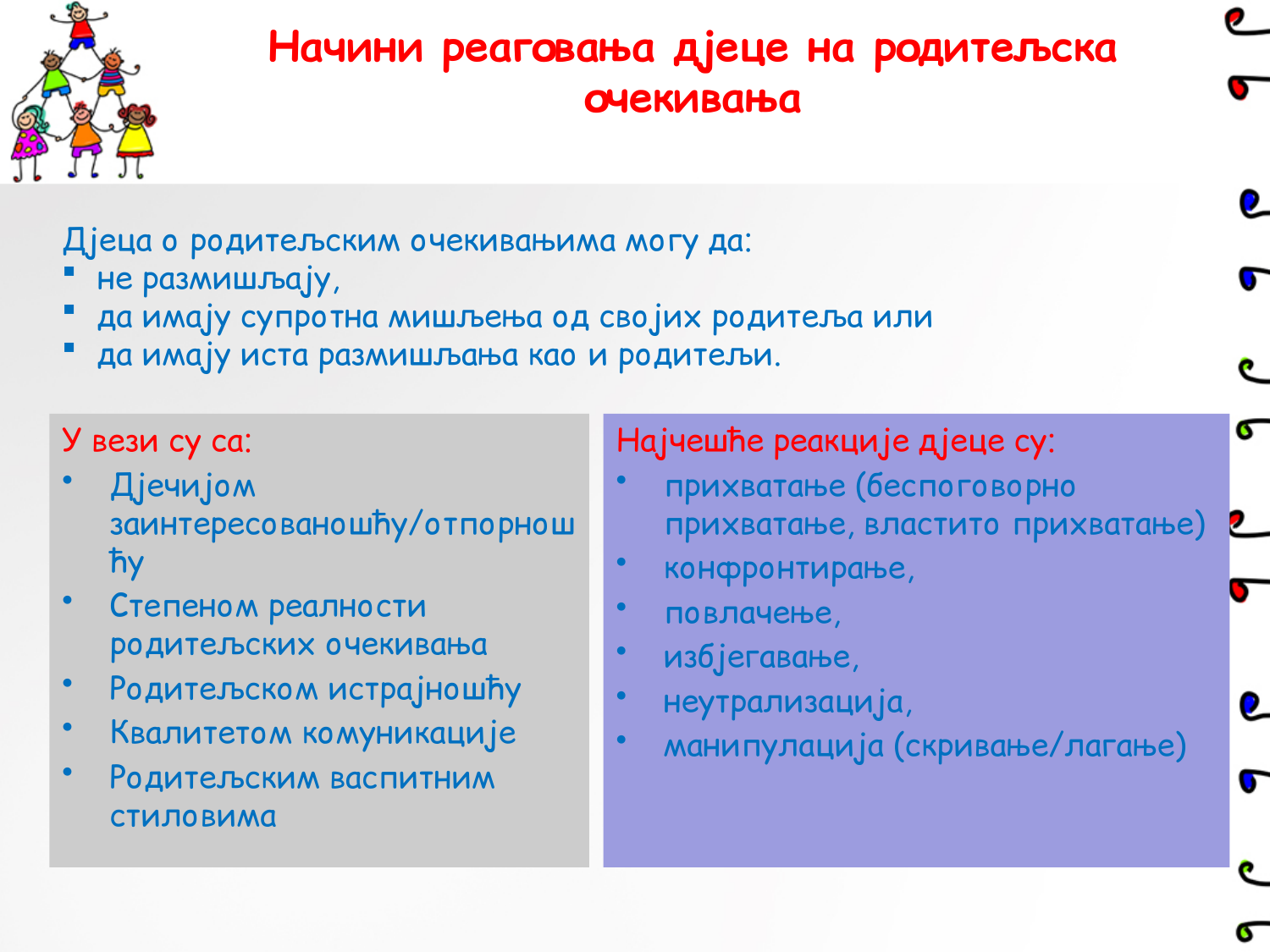

# Начини реаговања дјеце на родитељска очекивања
Дјеца о родитељским очекивањима могу да:
не размишљају,
да имају супротна мишљења од својих родитеља или
да имају иста размишљања као и родитељи.
У вези су са:
Дјечијом заинтересованошћу/отпорношћу
Степеном реалности родитељских очекивања
Родитељском истрајношћу
Квалитетом комуникације
Родитељским васпитним стиловима
Најчешће реакције дјеце су:
прихватање (беспоговорно прихватање, властито прихватање)
конфронтирање,
повлачење,
избјегавање,
неутрализација,
манипулација (скривање/лагање)